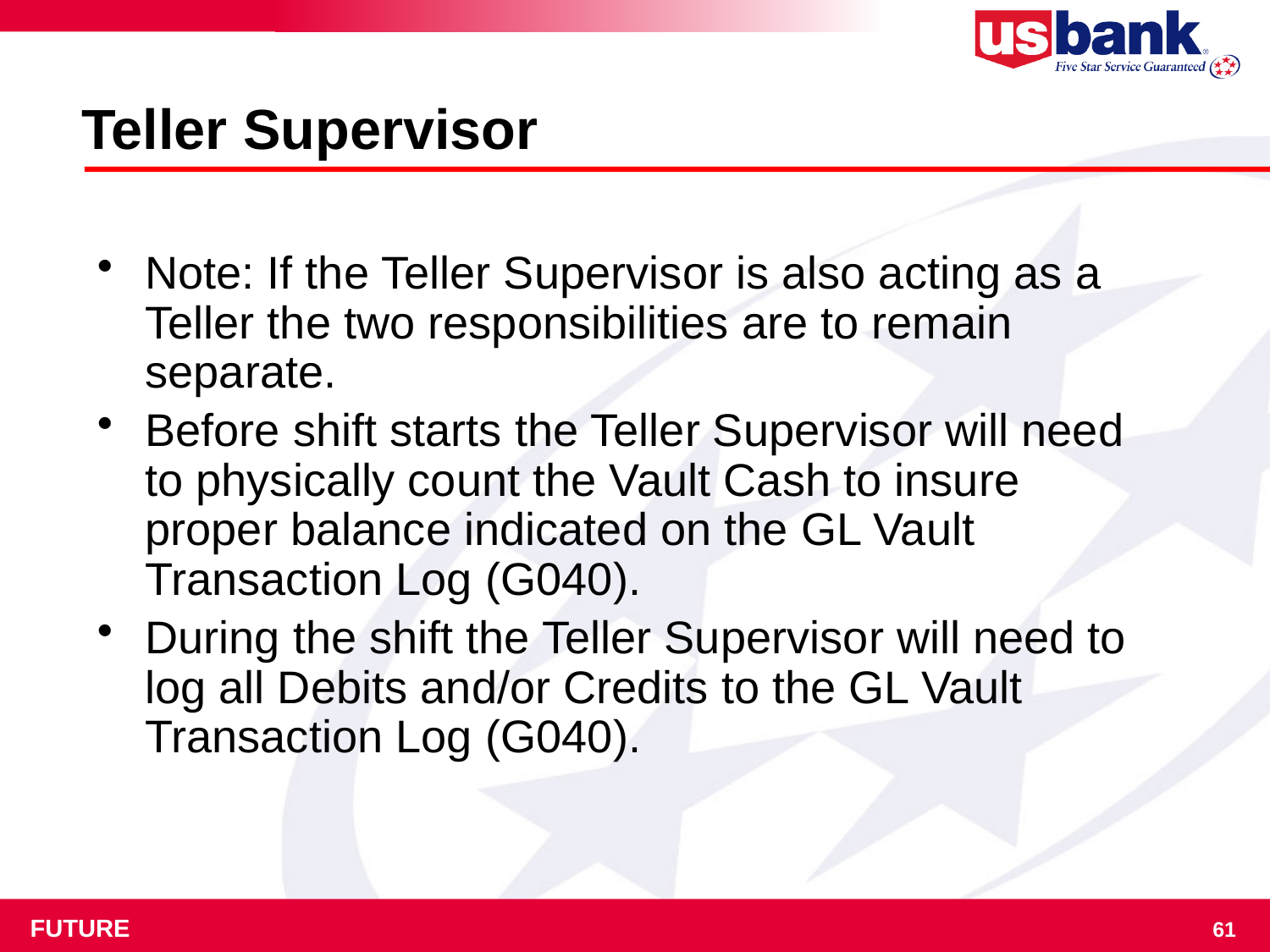

# Teller Supervisor
Note: If the Teller Supervisor is also acting as a Teller the two responsibilities are to remain separate.
Before shift starts the Teller Supervisor will need to physically count the Vault Cash to insure proper balance indicated on the GL Vault Transaction Log (G040).
During the shift the Teller Supervisor will need to log all Debits and/or Credits to the GL Vault Transaction Log (G040).